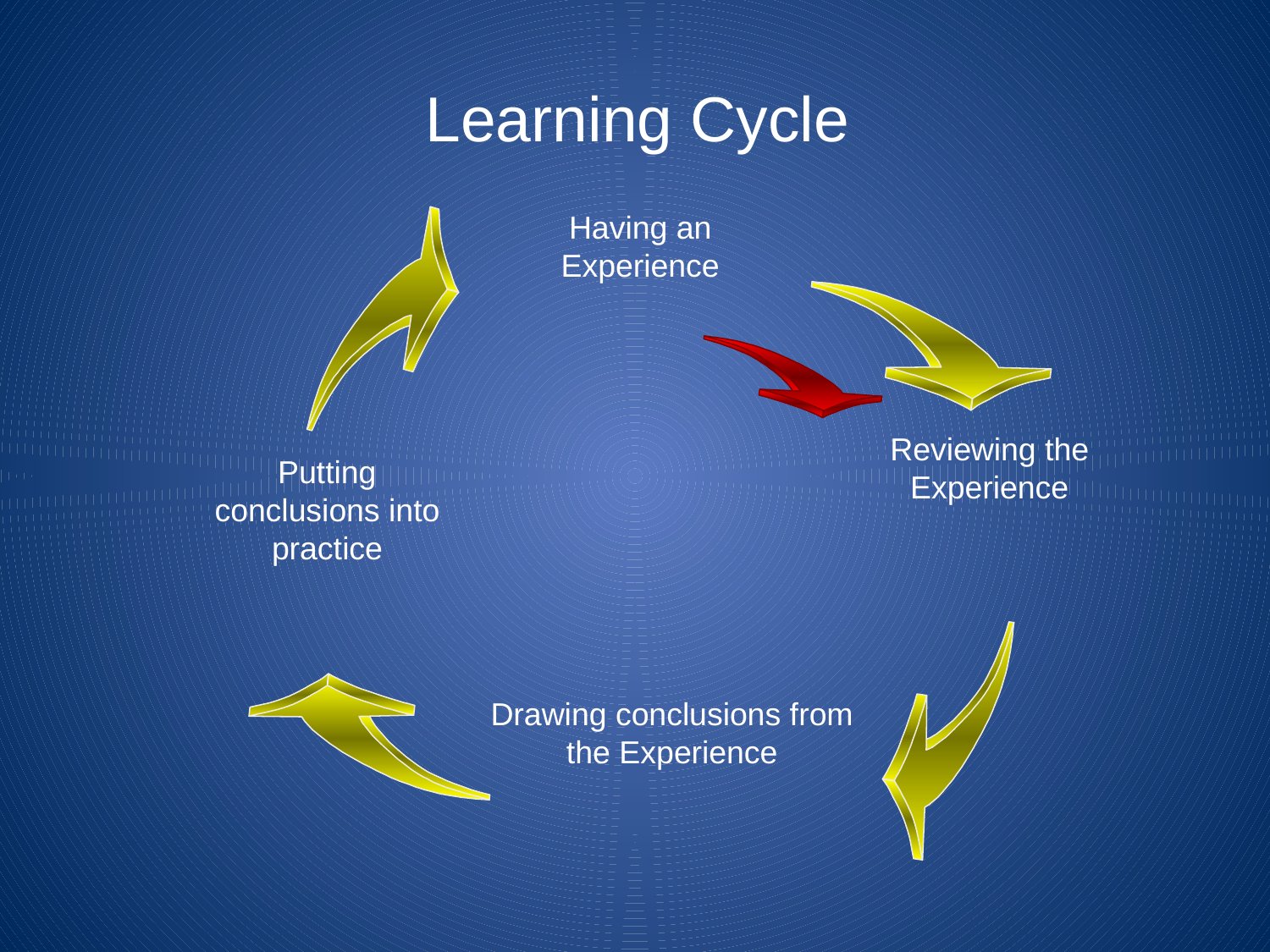

# Learning Cycle
Having an Experience

Reviewing the Experience

Putting conclusions into practice

Drawing conclusions from the Experience